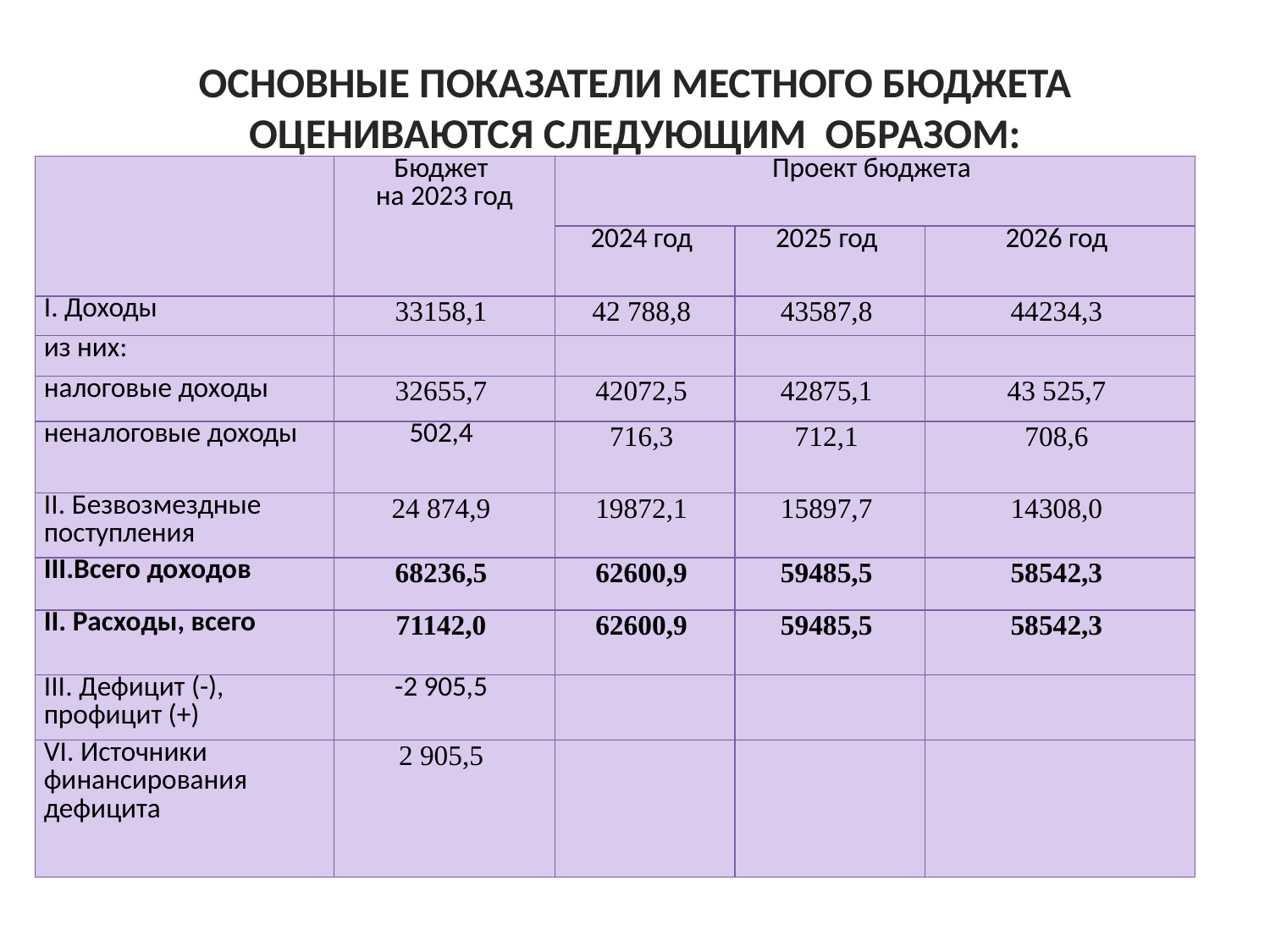

# Основные показатели местного бюджета оцениваются следующим  образом:
|  | Бюджет на 2023 год | Проект бюджета |  |  |
| --- | --- | --- | --- | --- |
|  |  | 2024 год | 2025 год | 2026 год |
| I. Доходы | 33158,1 | 42 788,8 | 43587,8 | 44234,3 |
| из них: |  |  |  |  |
| налоговые доходы | 32655,7 | 42072,5 | 42875,1 | 43 525,7 |
| неналоговые доходы | 502,4 | 716,3 | 712,1 | 708,6 |
| II. Безвозмездные поступления | 24 874,9 | 19872,1 | 15897,7 | 14308,0 |
| III.Всего доходов | 68236,5 | 62600,9 | 59485,5 | 58542,3 |
| II. Расходы, всего | 71142,0 | 62600,9 | 59485,5 | 58542,3 |
| III. Дефицит (-), профицит (+) | -2 905,5 |  |  |  |
| VI. Источники финансирования дефицита | 2 905,5 |  |  |  |